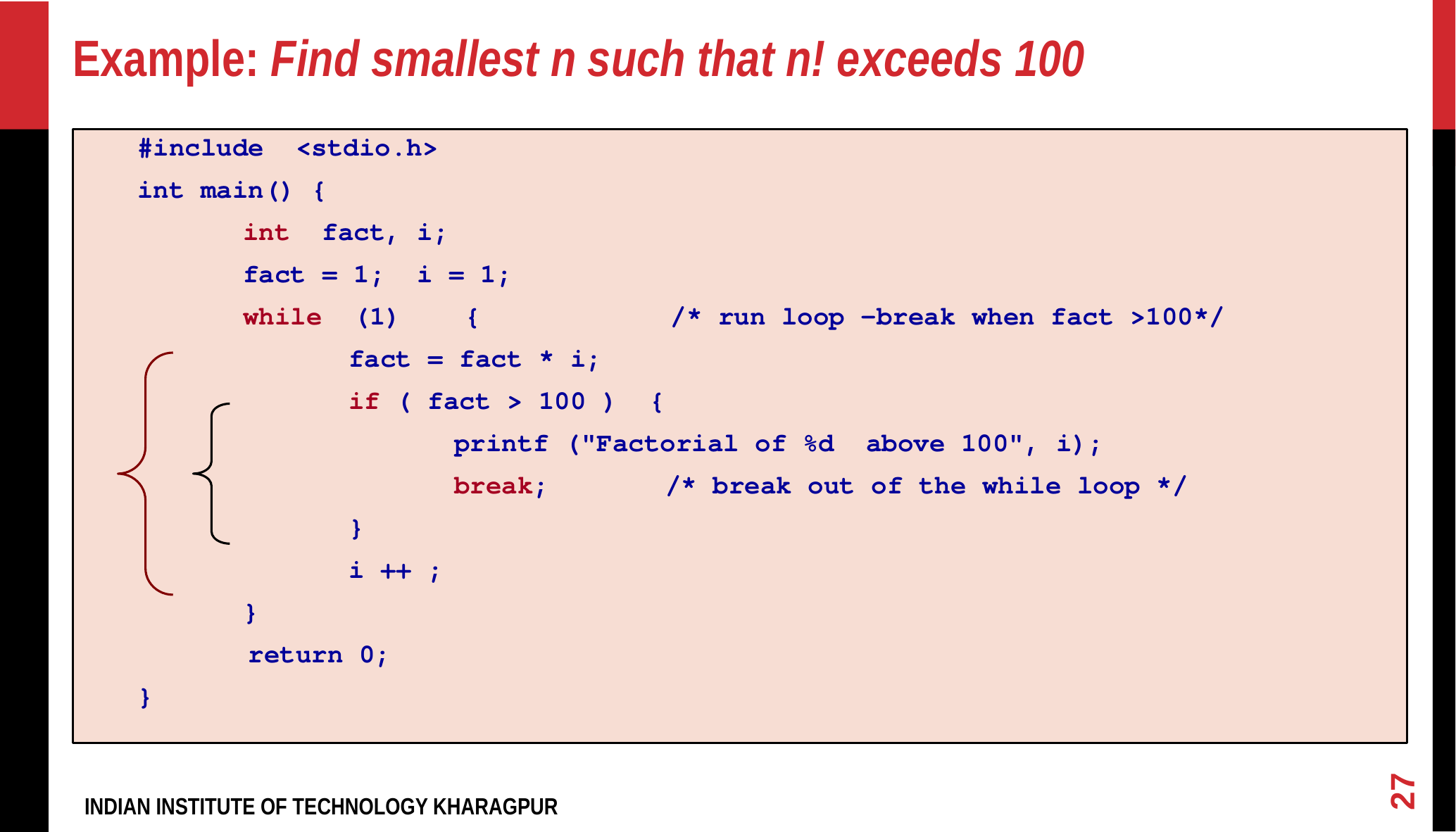

# Example: Find smallest n such that n! exceeds 100
#include  <stdio.h>
int main() {
	int  fact, i;
	fact = 1;  i = 1;
	while  (1)    {	       /* run loop –break when fact >100*/
		fact = fact * i;
		if ( fact > 100 )  {
			printf ("Factorial of %d  above 100", i);
			break;		/* break out of the while loop */
		}
		i ++ ;
	}
       return 0;
}

27
INDIAN INSTITUTE OF TECHNOLOGY KHARAGPUR